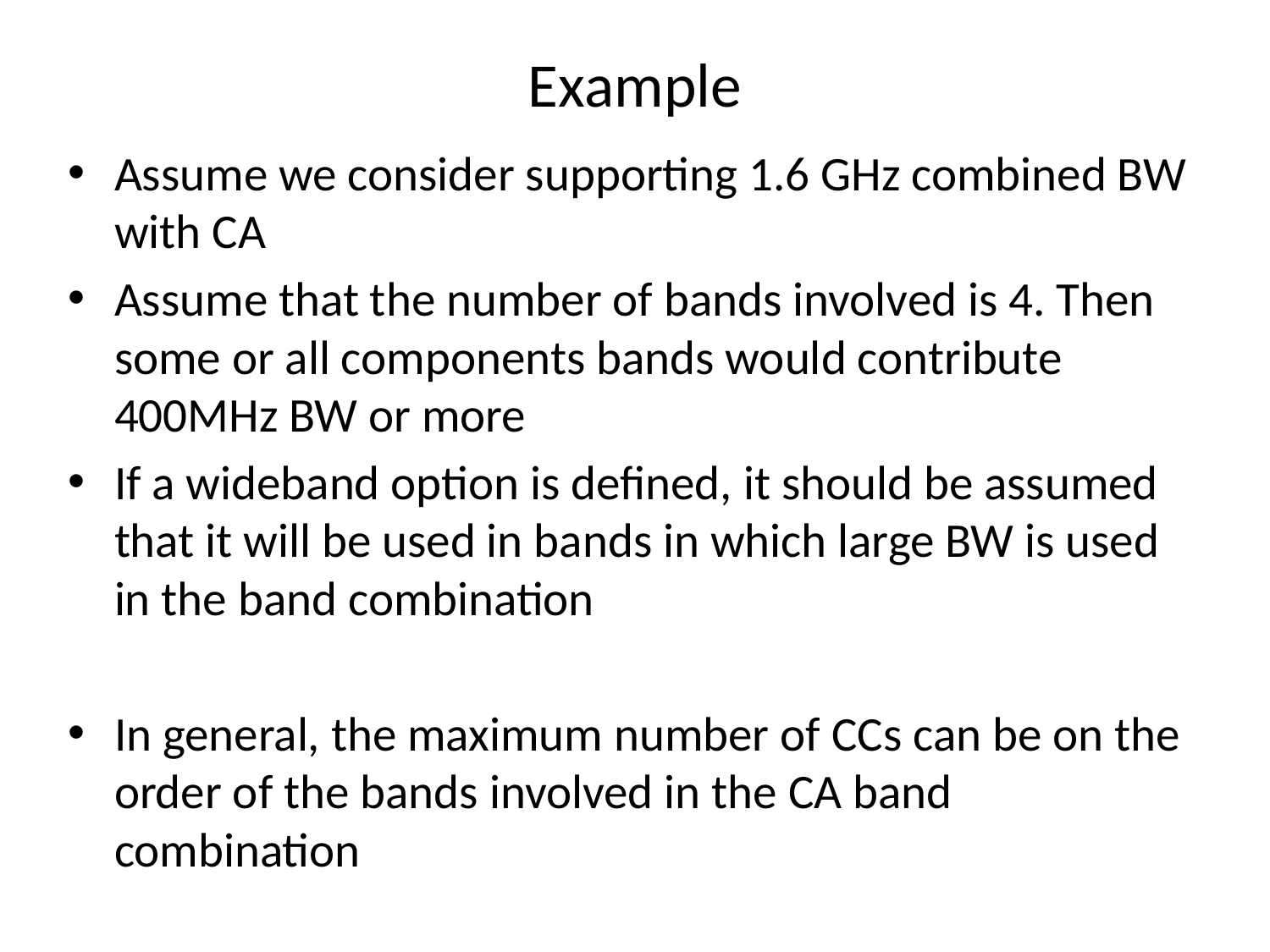

# Example
Assume we consider supporting 1.6 GHz combined BW with CA
Assume that the number of bands involved is 4. Then some or all components bands would contribute 400MHz BW or more
If a wideband option is defined, it should be assumed that it will be used in bands in which large BW is used in the band combination

In general, the maximum number of CCs can be on the order of the bands involved in the CA band combination